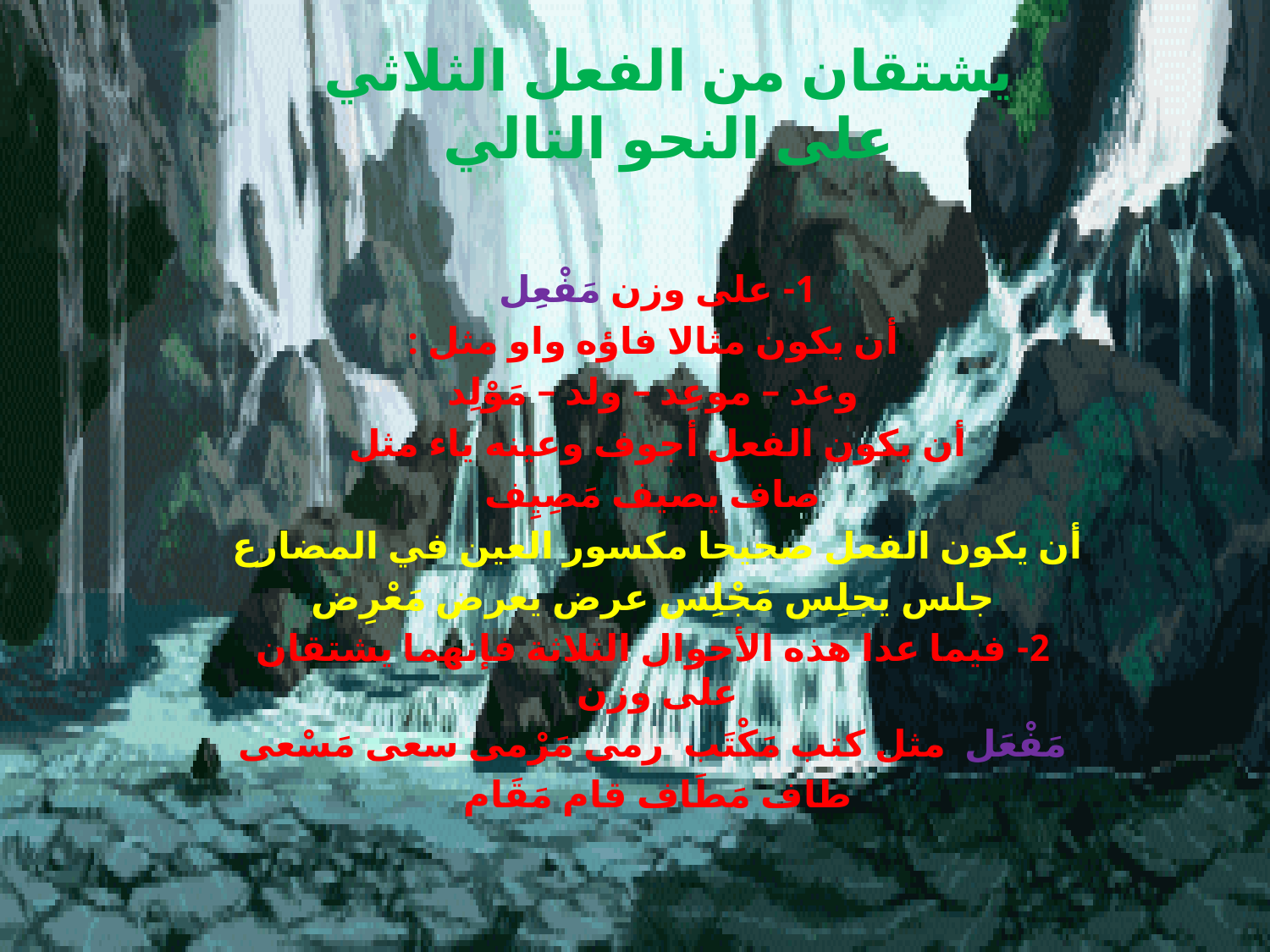

# يشتقان من الفعل الثلاثي على النحو التالي

1- على وزن مَفْعِل
أن يكون مثالا فاؤه واو مثل :
وعد – موعِد – ولد – مَوْلِد
أن يكون الفعل أجوف وعينه ياء مثل
صاف يصيف مَصِيِف
أن يكون الفعل صحيحا مكسور العين في المضارع
جلس يجلِس مَجْلِس عرض يعرض مَعْرِض
2- فيما عدا هذه الأحوال الثلاثة فإنهما يشتقان على وزن
مَفْعَل  مثل كتب مَكْتَب  رمى مَرْمى سعى مَسْعى
طاف مَطَاف قام مَقَام